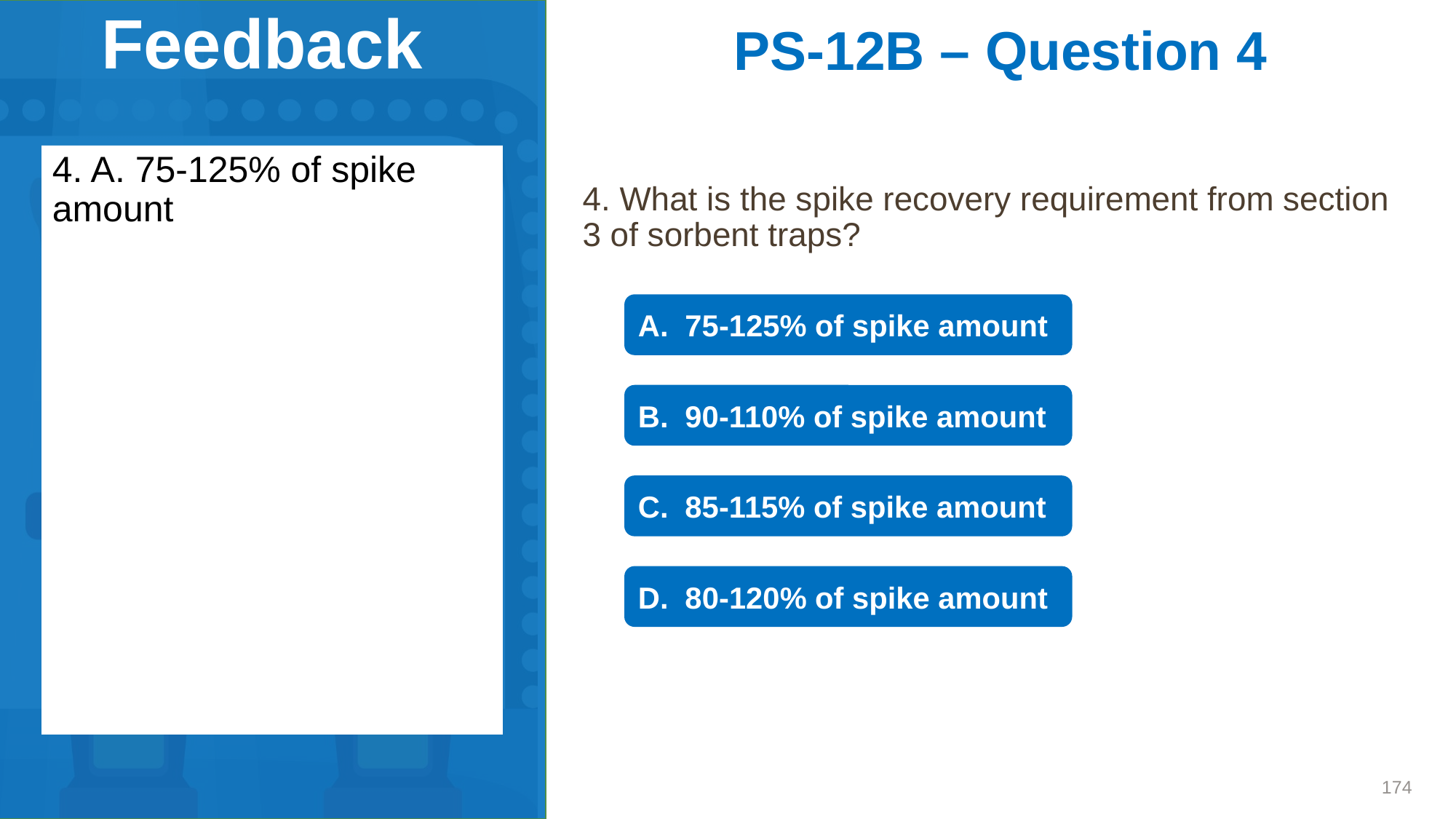

PS-12B – Question 4
4. A. 75-125% of spike amount
4. What is the spike recovery requirement from section 3 of sorbent traps?

A.  75-125% of spike amount
B.  90-110% of spike amount
C.  85-115% of spike amount
D.  80-120% of spike amount
174